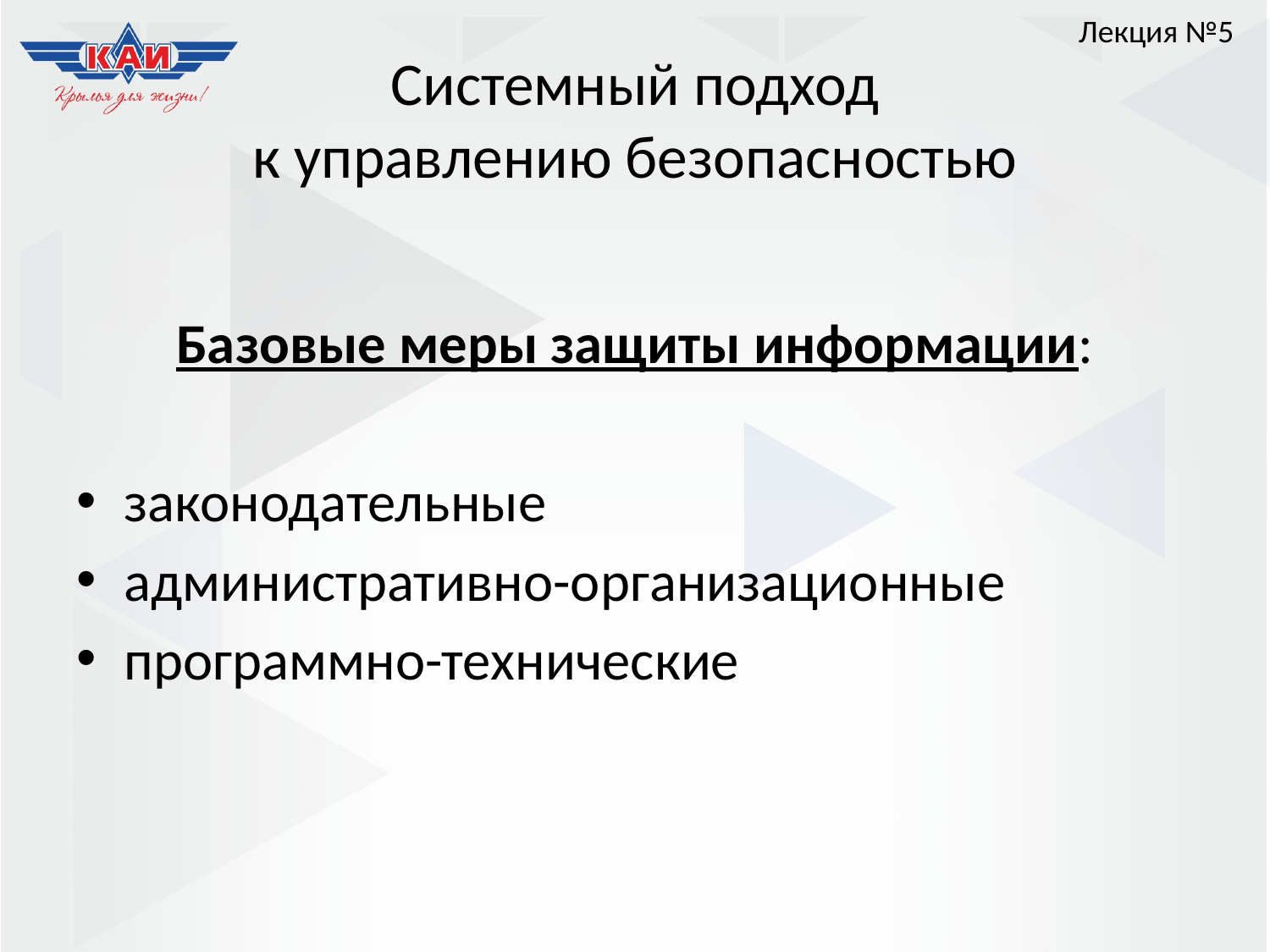

Лекция №5
# Системный подход к управлению безопасностью

Базовые меры защиты информации:

законодательные
административно-организационные
программно-технические